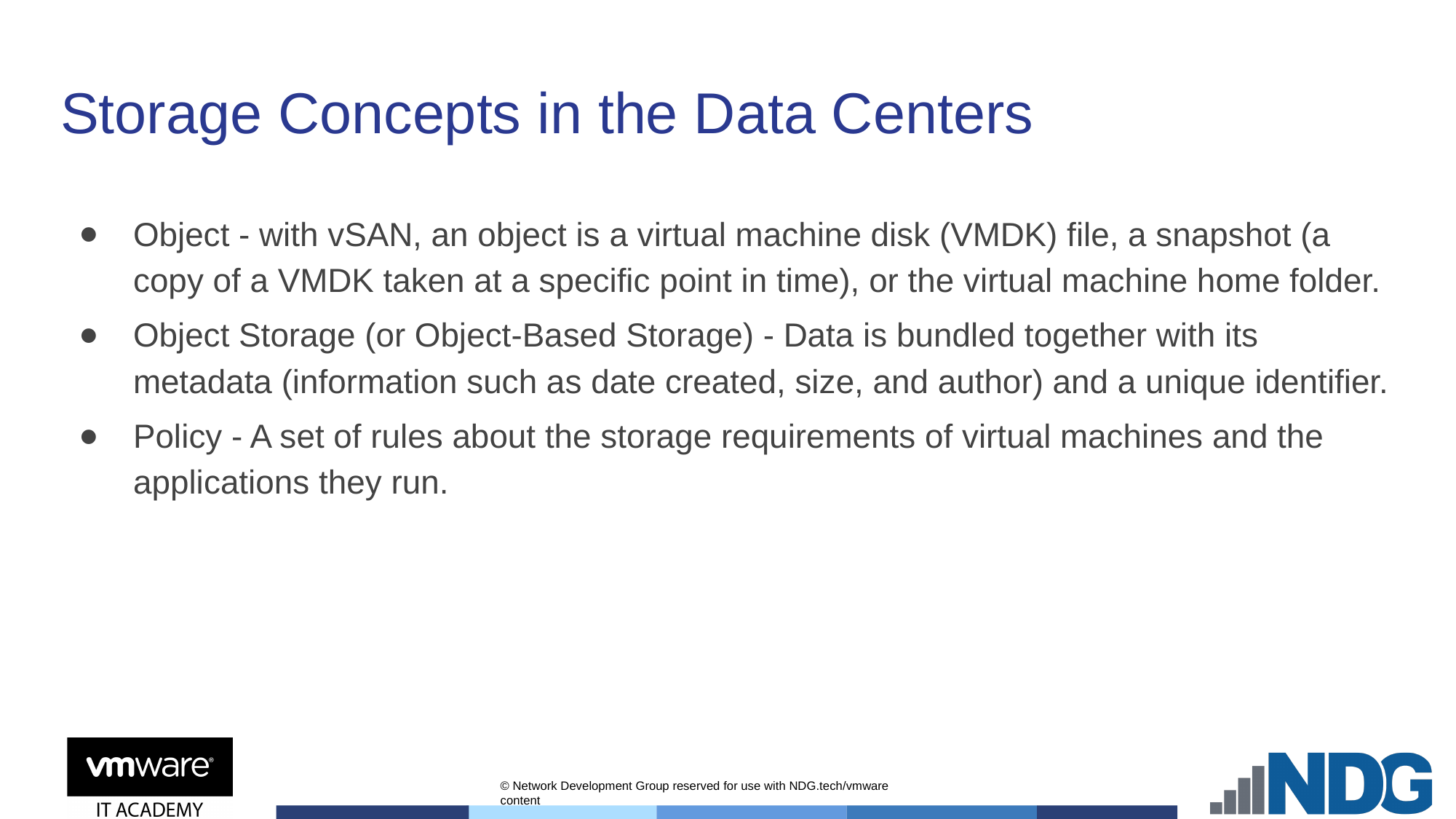

# Storage Concepts in the Data Centers
Object - with vSAN, an object is a virtual machine disk (VMDK) file, a snapshot (a
copy of a VMDK taken at a specific point in time), or the virtual machine home folder.
Object Storage (or Object-Based Storage) - Data is bundled together with its metadata (information such as date created, size, and author) and a unique identifier.
Policy - A set of rules about the storage requirements of virtual machines and the applications they run.